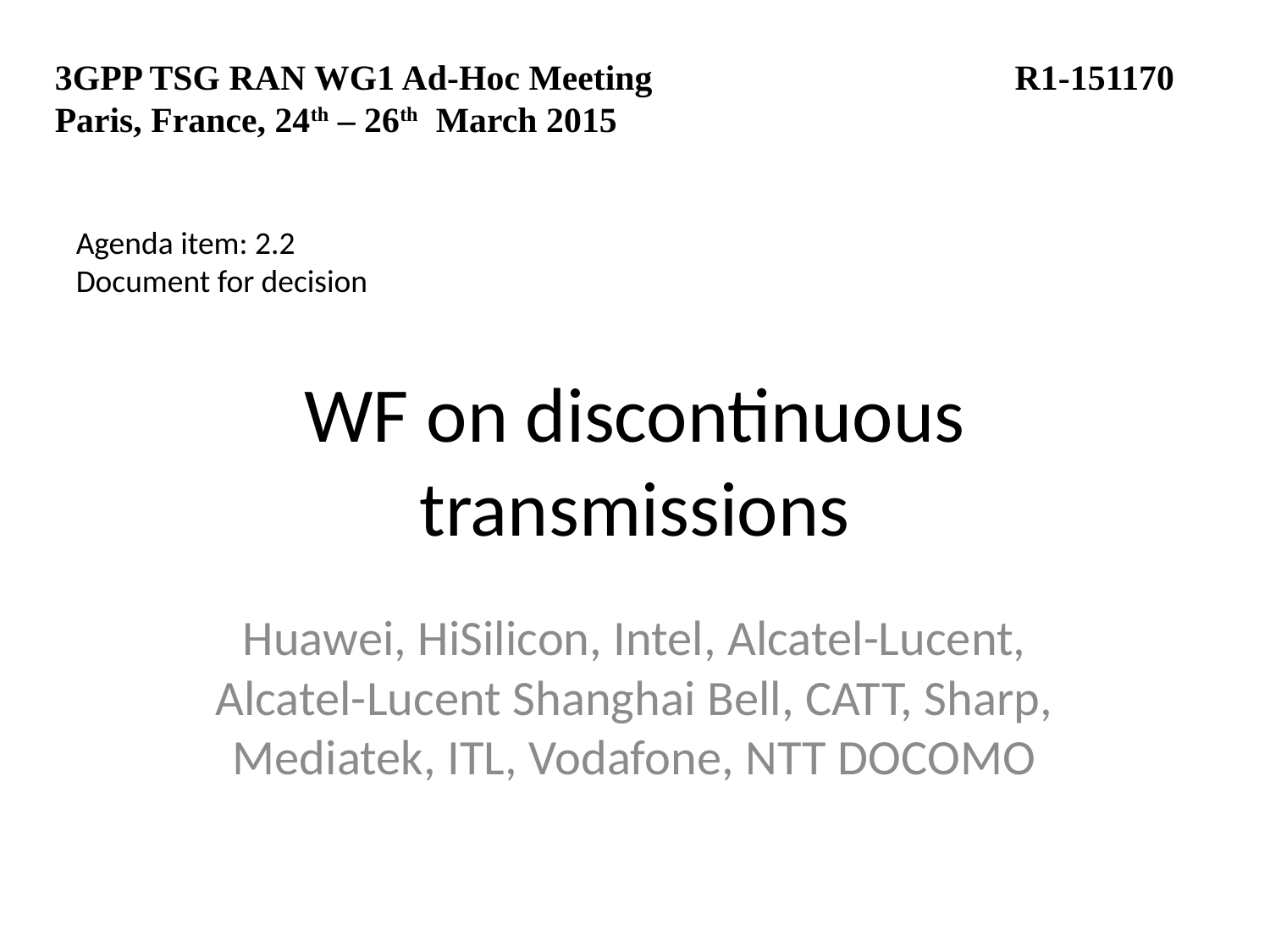

3GPP TSG RAN WG1 Ad-Hoc Meeting			        R1-151170
Paris, France, 24th – 26th  March 2015
Agenda item: 2.2
Document for decision
# WF on discontinuous transmissions
Huawei, HiSilicon, Intel, Alcatel-Lucent, Alcatel-Lucent Shanghai Bell, CATT, Sharp, Mediatek, ITL, Vodafone, NTT DOCOMO